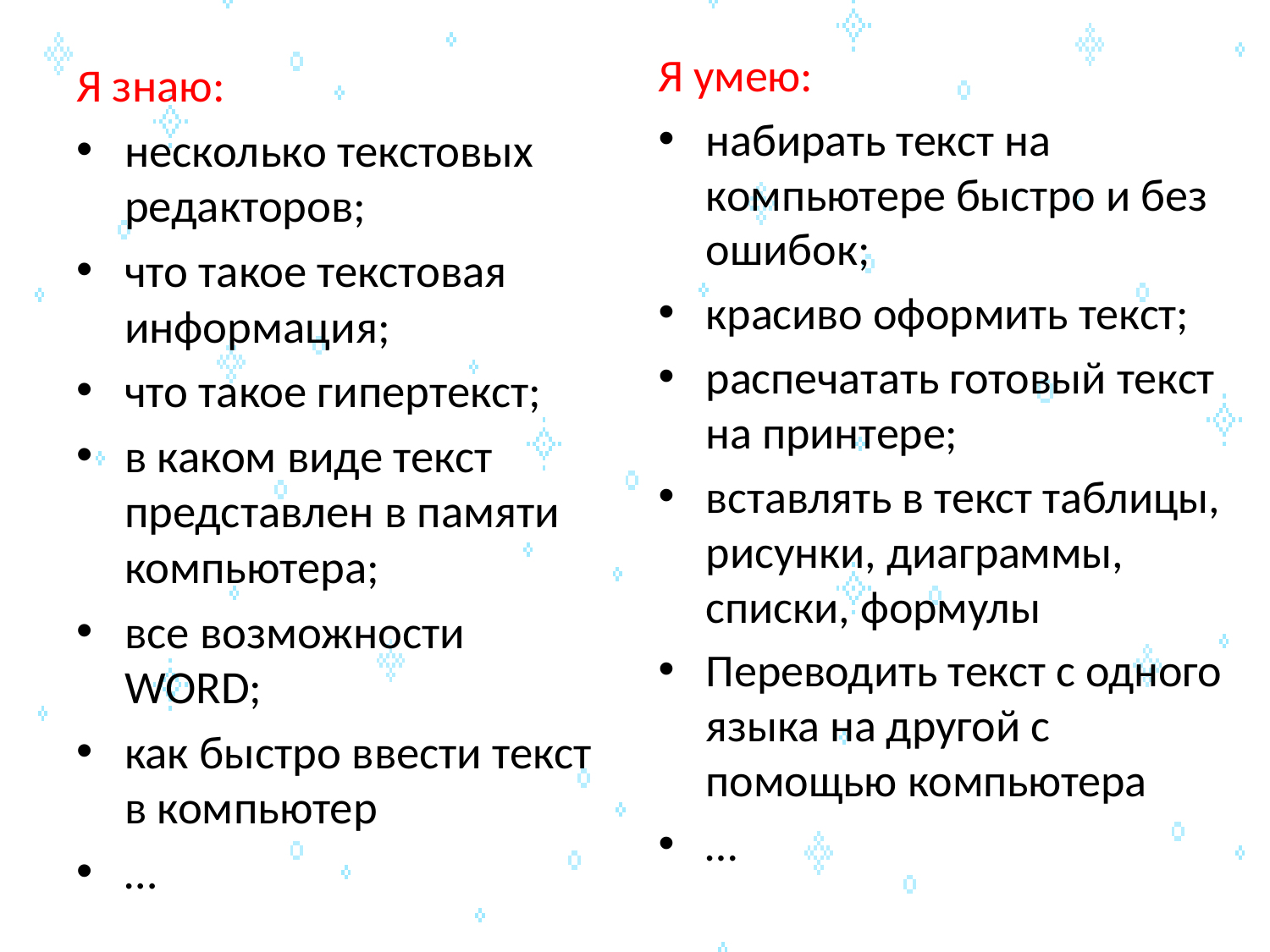

Я умею:
набирать текст на компьютере быстро и без ошибок;
красиво оформить текст;
распечатать готовый текст на принтере;
вставлять в текст таблицы, рисунки, диаграммы, списки, формулы
Переводить текст с одного языка на другой с помощью компьютера
…

Я знаю:
несколько текстовых редакторов;
что такое текстовая информация;
что такое гипертекст;
в каком виде текст представлен в памяти компьютера;
все возможности WORD;
как быстро ввести текст в компьютер
…